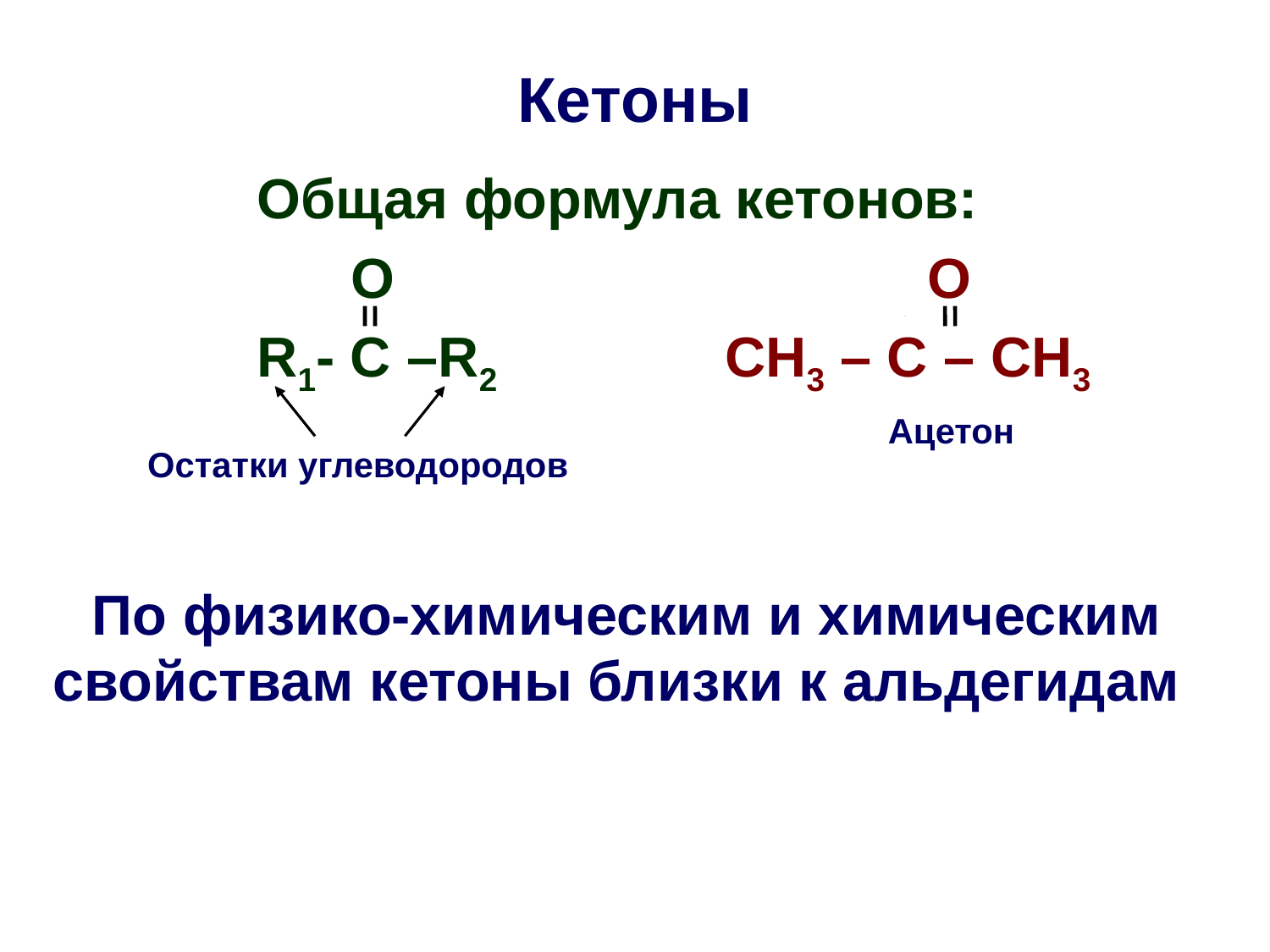

# Кетоны
              Oбщая формула кетонов:
                    O                                  O
              R1- C –R2                         CH3 – C – CH3

      По физико-химическим и химическим
 свойствам кетоны близки к альдегидам

Ацетон
Остатки углеводородов